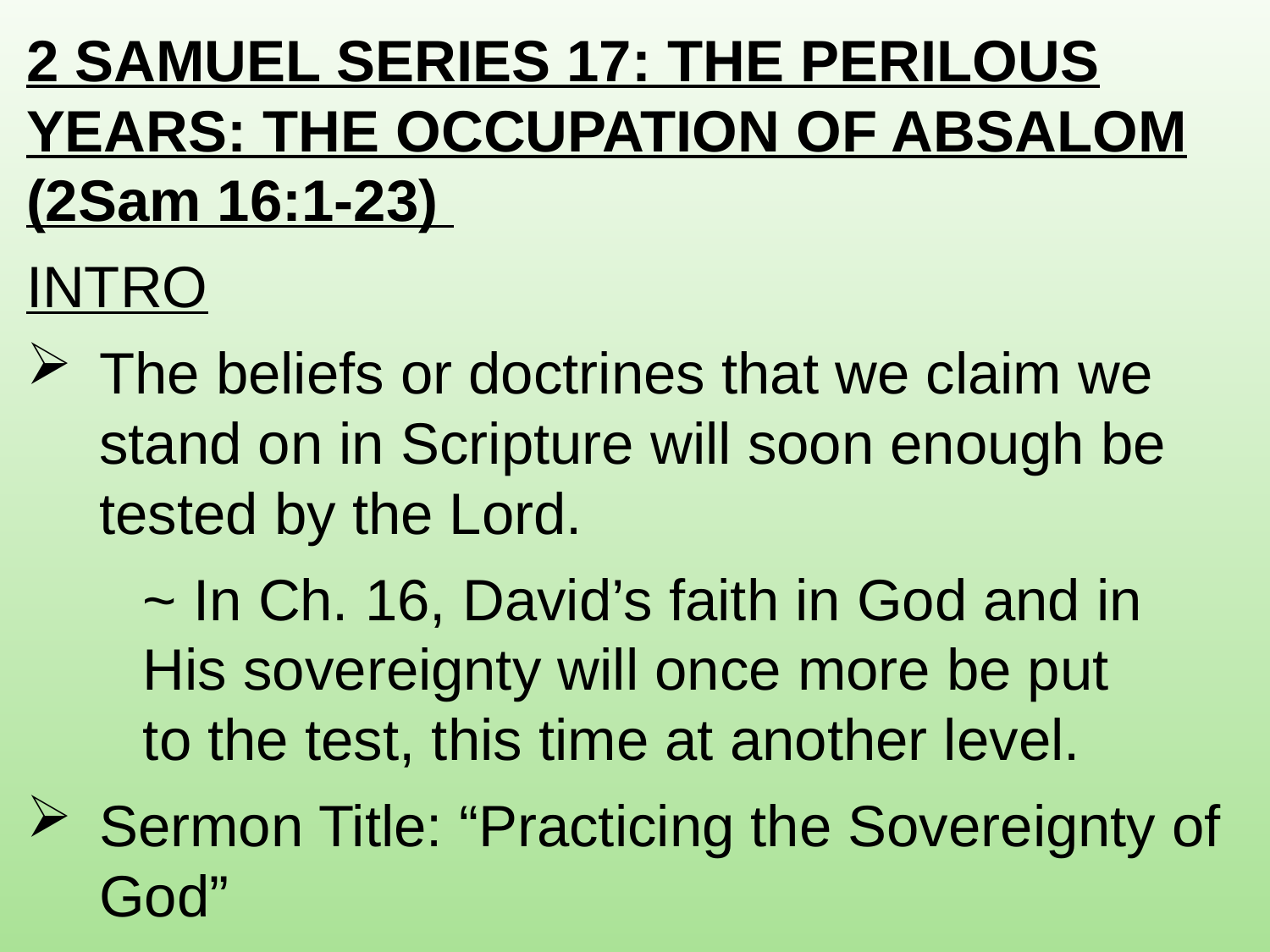

2 SAMUEL SERIES 17: THE PERILOUS YEARS: THE OCCUPATION OF ABSALOM (2Sam 16:1-23)
INTRO
The beliefs or doctrines that we claim we stand on in Scripture will soon enough be tested by the Lord.
		~ In Ch. 16, David’s faith in God and in 					His sovereignty will once more be put 					to the test, this time at another level.
Sermon Title: “Practicing the Sovereignty of God”